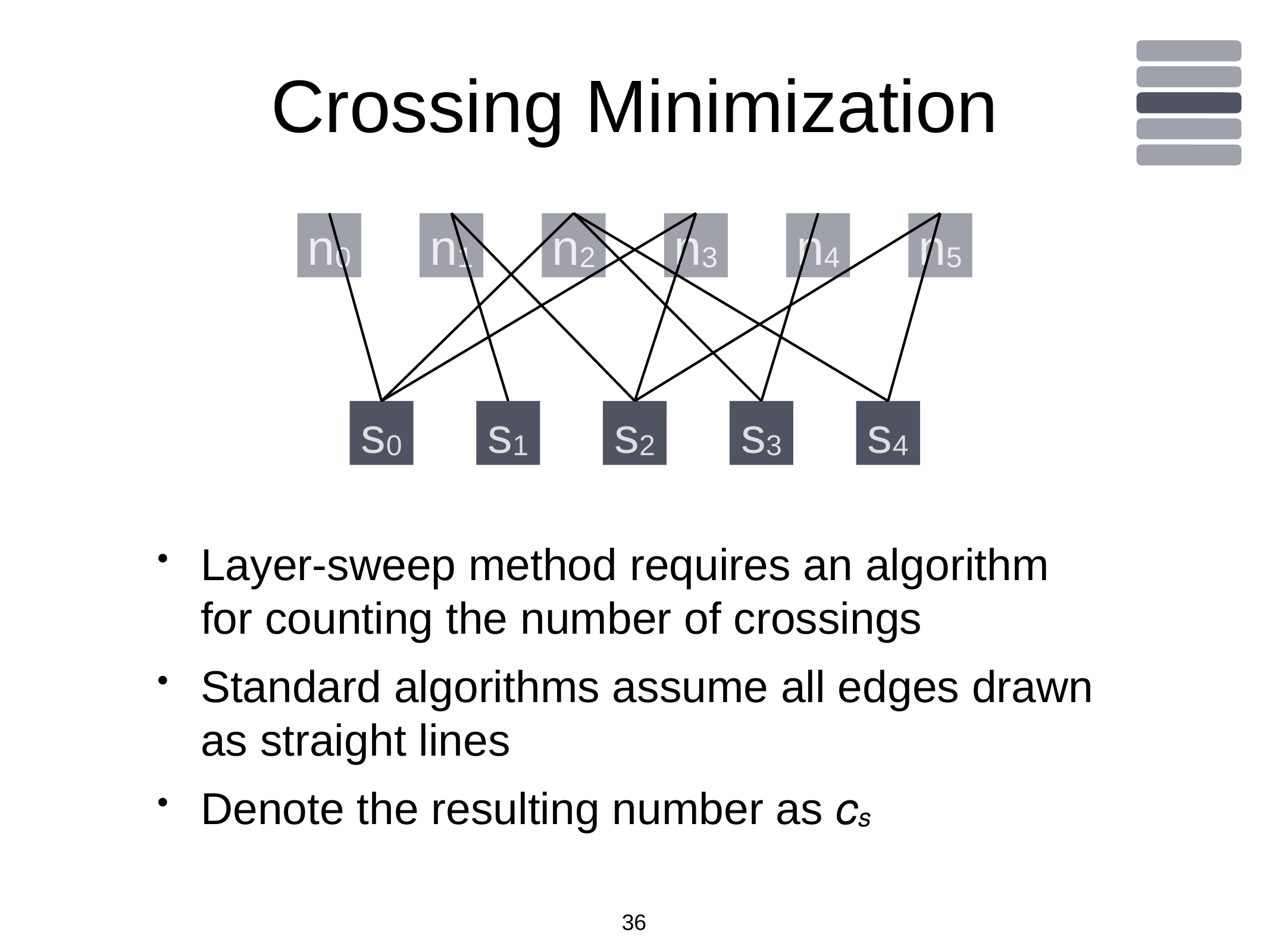

# Crossing Minimization

n0
n1
n2
n3
n4
n5
s0
s1
s2
s3
s4
Layer-sweep method requires an algorithm for counting the number of crossings
Standard algorithms assume all edges drawn as straight lines
Denote the resulting number as cs
36